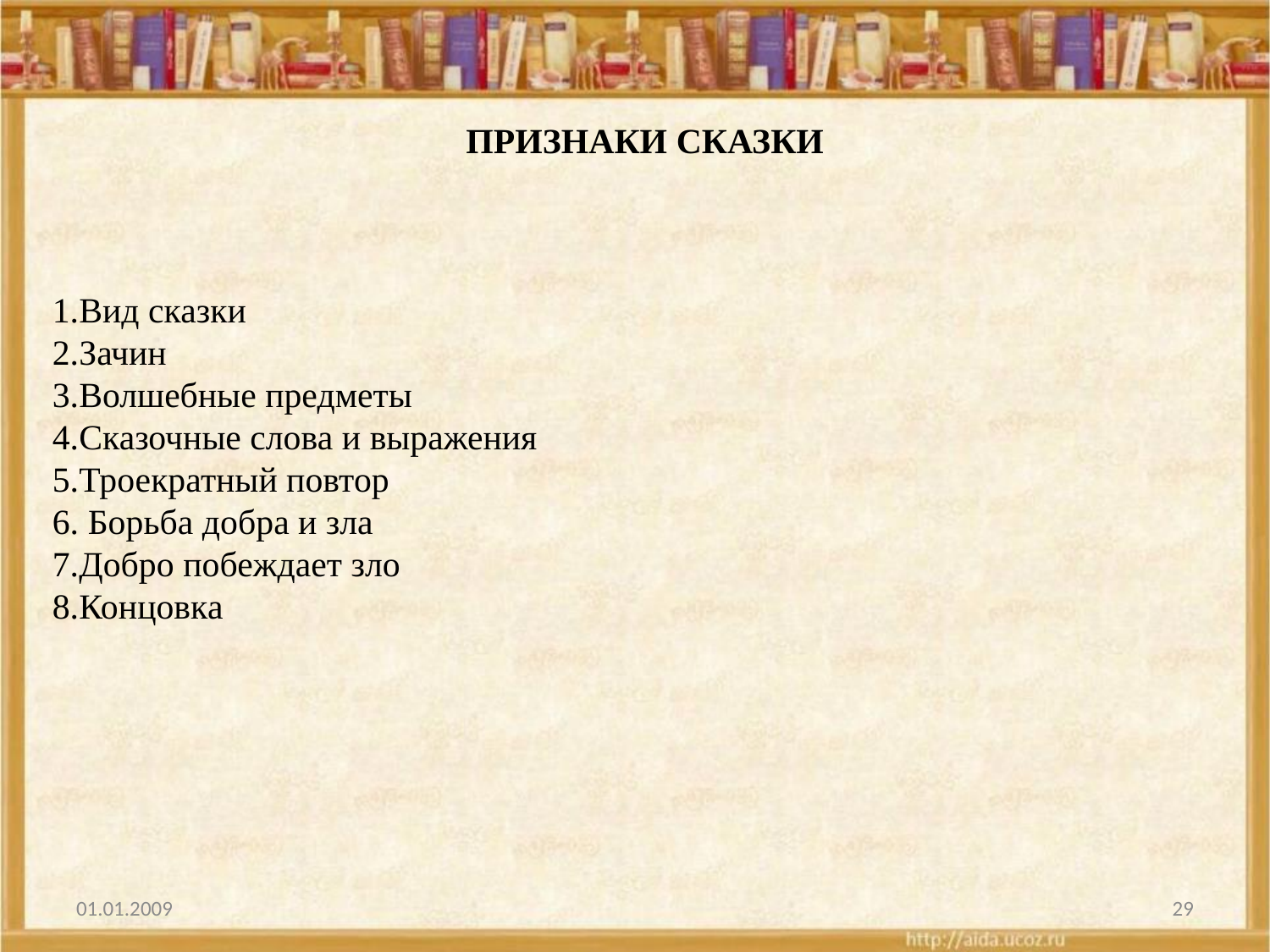

ПРИЗНАКИ СКАЗКИ

1.Вид сказки
2.Зачин
3.Волшебные предметы
4.Сказочные слова и выражения
5.Троекратный повтор
6. Борьба добра и зла
7.Добро побеждает зло
8.Концовка
01.01.2009
29